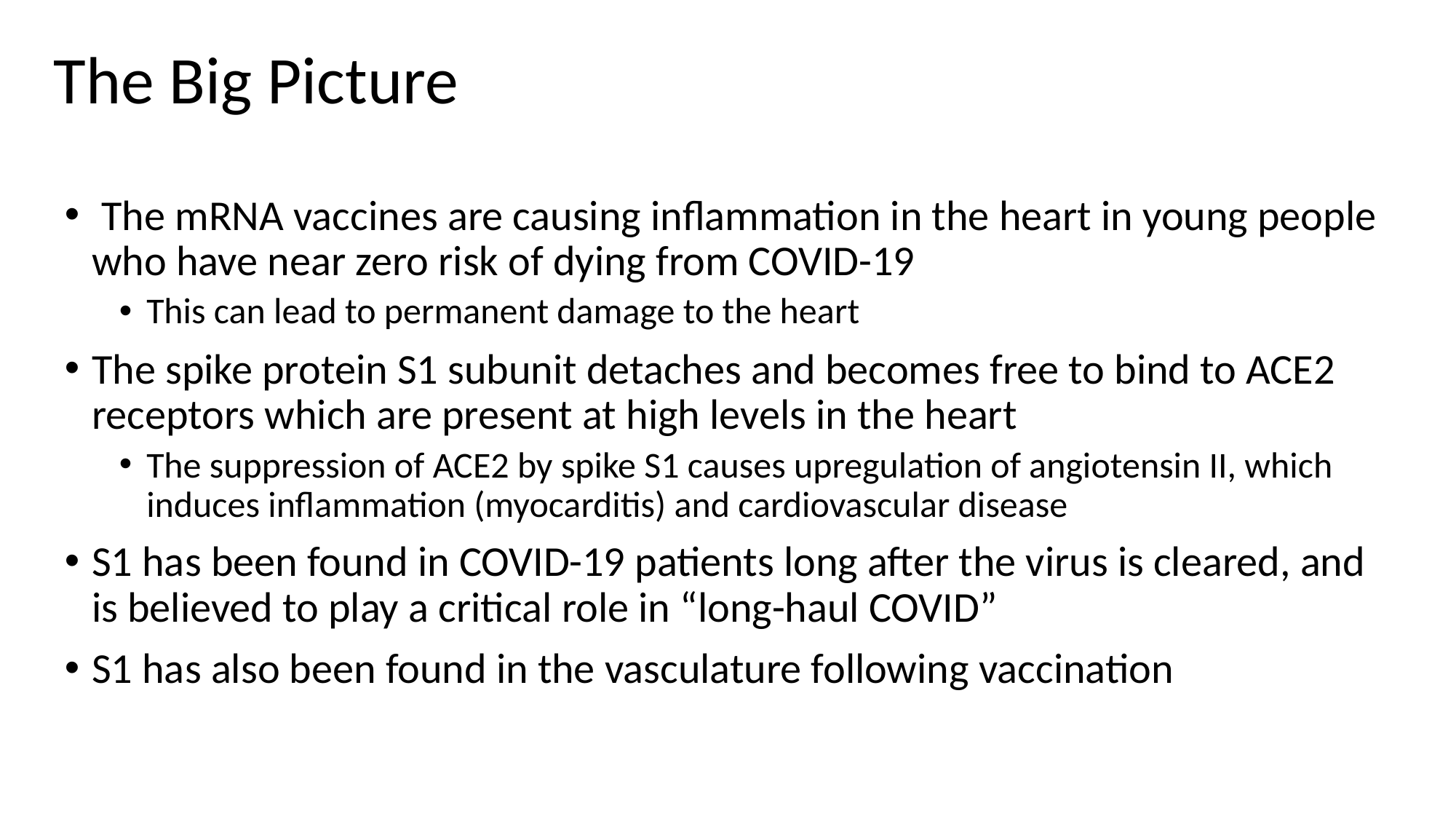

# The Big Picture
 The mRNA vaccines are causing inflammation in the heart in young people who have near zero risk of dying from COVID-19
This can lead to permanent damage to the heart
The spike protein S1 subunit detaches and becomes free to bind to ACE2 receptors which are present at high levels in the heart
The suppression of ACE2 by spike S1 causes upregulation of angiotensin II, which induces inflammation (myocarditis) and cardiovascular disease
S1 has been found in COVID-19 patients long after the virus is cleared, and is believed to play a critical role in “long-haul COVID”
S1 has also been found in the vasculature following vaccination